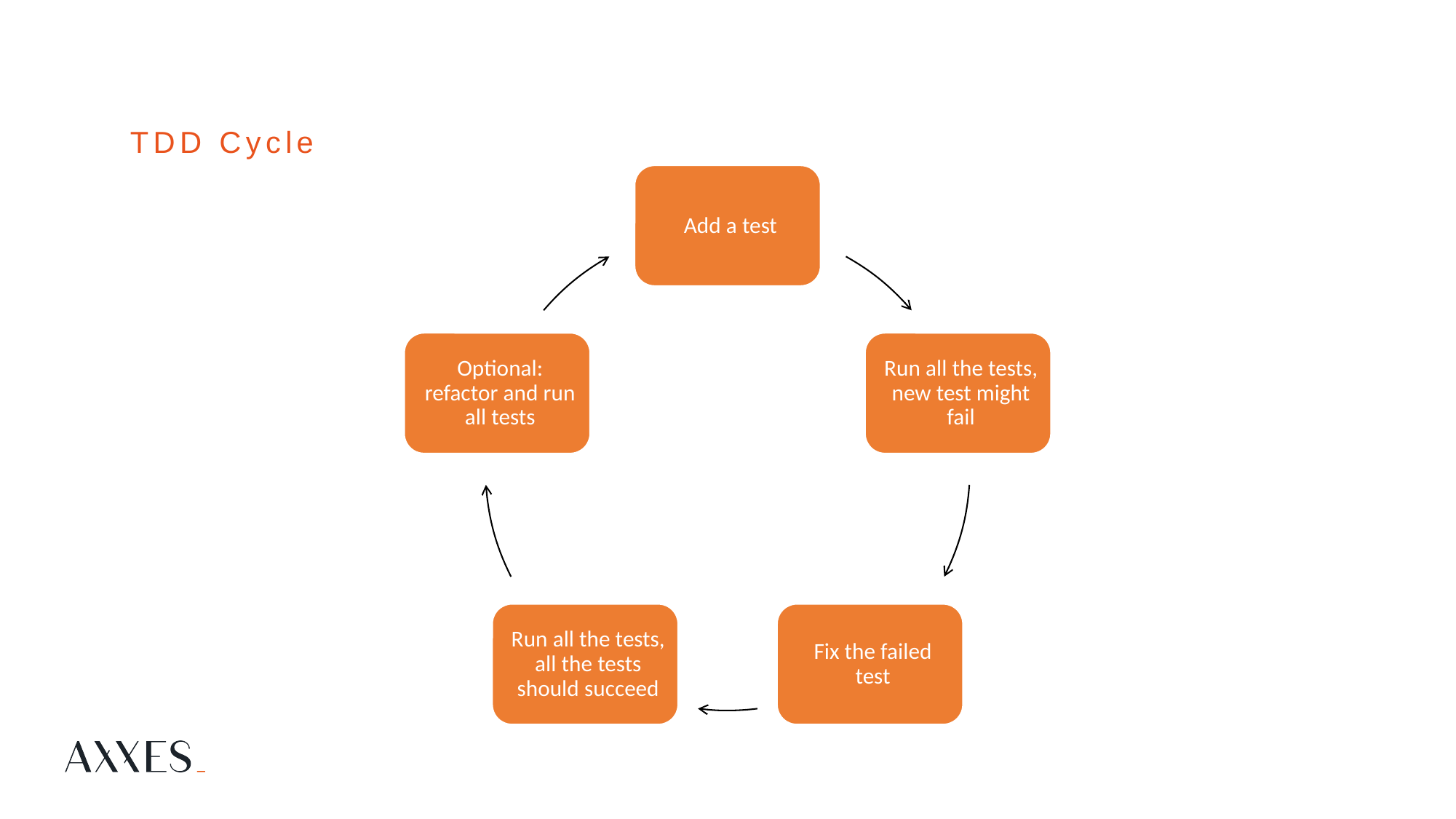

# TDD Cycle
Add a test
Run all the tests, new test might fail
Fix the failed test
Run all the tests, all the tests should succeed
Optional: refactor and run all tests